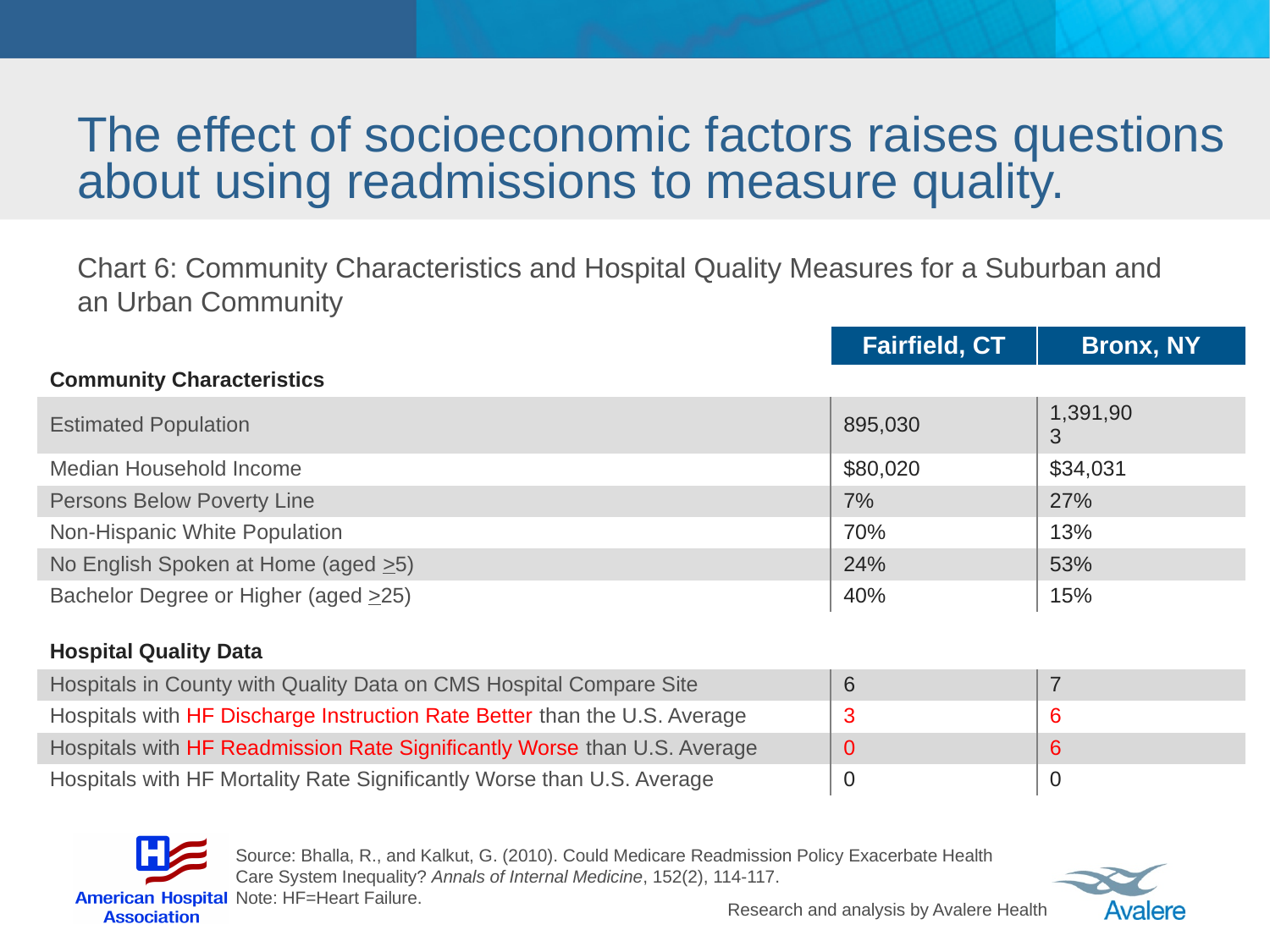

# The effect of socioeconomic factors raises questions about using readmissions to measure quality.
Chart 6: Community Characteristics and Hospital Quality Measures for a Suburban and an Urban Community
|  | Fairfield, CT | Bronx, NY |
| --- | --- | --- |
| Community Characteristics |  |  |
| Estimated Population | 895,030 | 1,391,903 |
| Median Household Income | $80,020 | $34,031 |
| Persons Below Poverty Line | 7% | 27% |
| Non-Hispanic White Population | 70% | 13% |
| No English Spoken at Home (aged >5) | 24% | 53% |
| Bachelor Degree or Higher (aged >25) | 40% | 15% |
| Hospital Quality Data |  |  |
| Hospitals in County with Quality Data on CMS Hospital Compare Site | 6 | 7 |
| Hospitals with HF Discharge Instruction Rate Better than the U.S. Average | 3 | 6 |
| Hospitals with HF Readmission Rate Significantly Worse than U.S. Average | 0 | 6 |
| Hospitals with HF Mortality Rate Significantly Worse than U.S. Average | 0 | 0 |
Source: Bhalla, R., and Kalkut, G. (2010). Could Medicare Readmission Policy Exacerbate Health Care System Inequality? Annals of Internal Medicine, 152(2), 114-117.
Note: HF=Heart Failure.